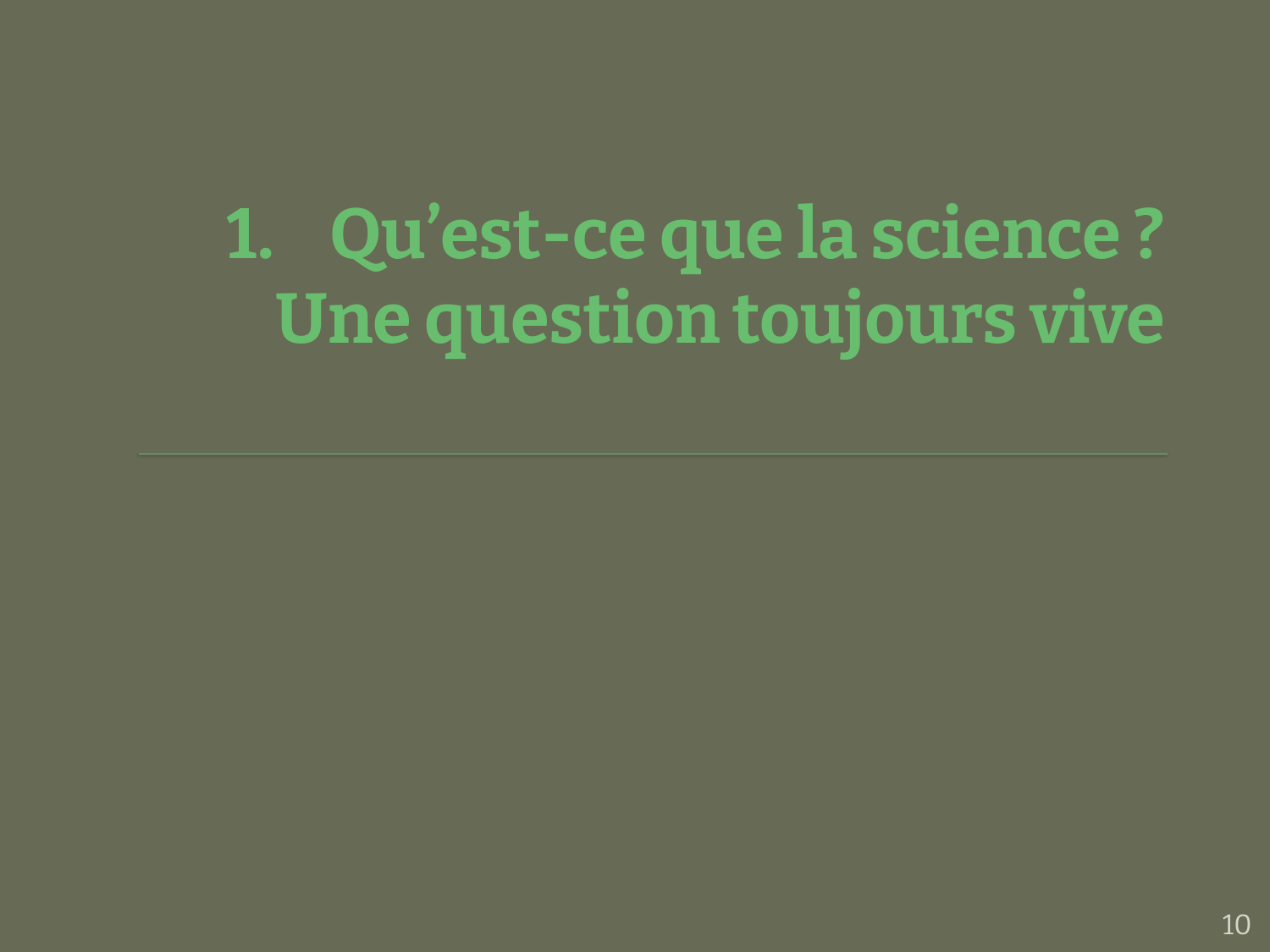

# Qu’est-ce que la science ? Une question toujours vive

10